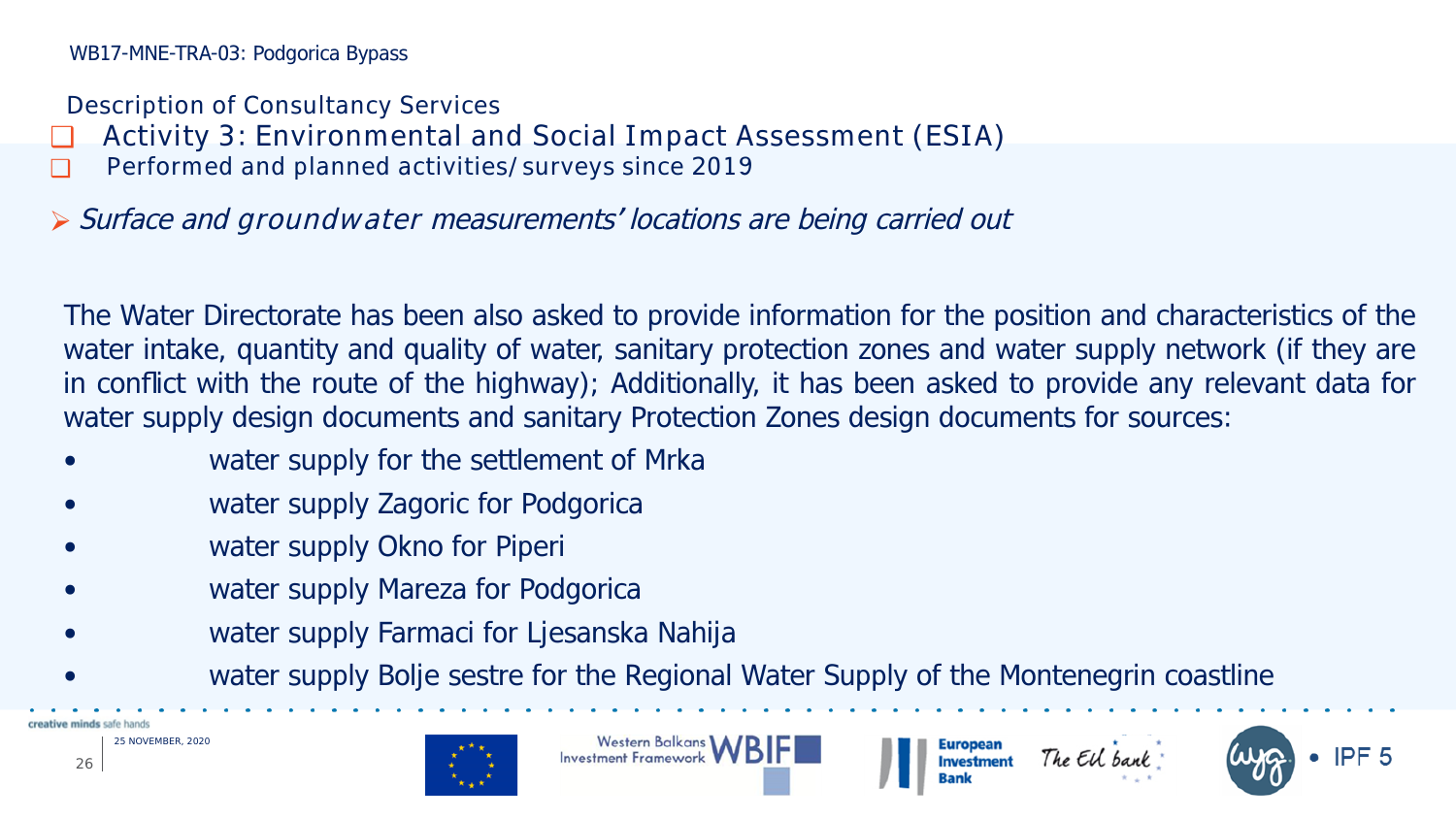

WB17-MNE-TRA-03: Podgorica Bypass
# Description of Consultancy Services
   Activity 3: Environmental and Social Impact Assessment (ESIA)
    Performed and planned activities/surveys since 2019

Surface and groundwater measurements’ locations are being carried out

The Water Directorate has been also asked to provide information for the position and characteristics of the water intake, quantity and quality of water, sanitary protection zones and water supply network (if they are in conflict with the route of the highway); Additionally, it has been asked to provide any relevant data for water supply design documents and sanitary Protection Zones design documents for sources:
•	water supply for the settlement of Mrka
•	water supply Zagoric for Podgorica
•	water supply Okno for Piperi
•	water supply Mareza for Podgorica
•	water supply Farmaci for Ljesanska Nahija
•	water supply Bolje sestre for the Regional Water Supply of the Montenegrin coastline

26
25 NOVEMBER, 2020